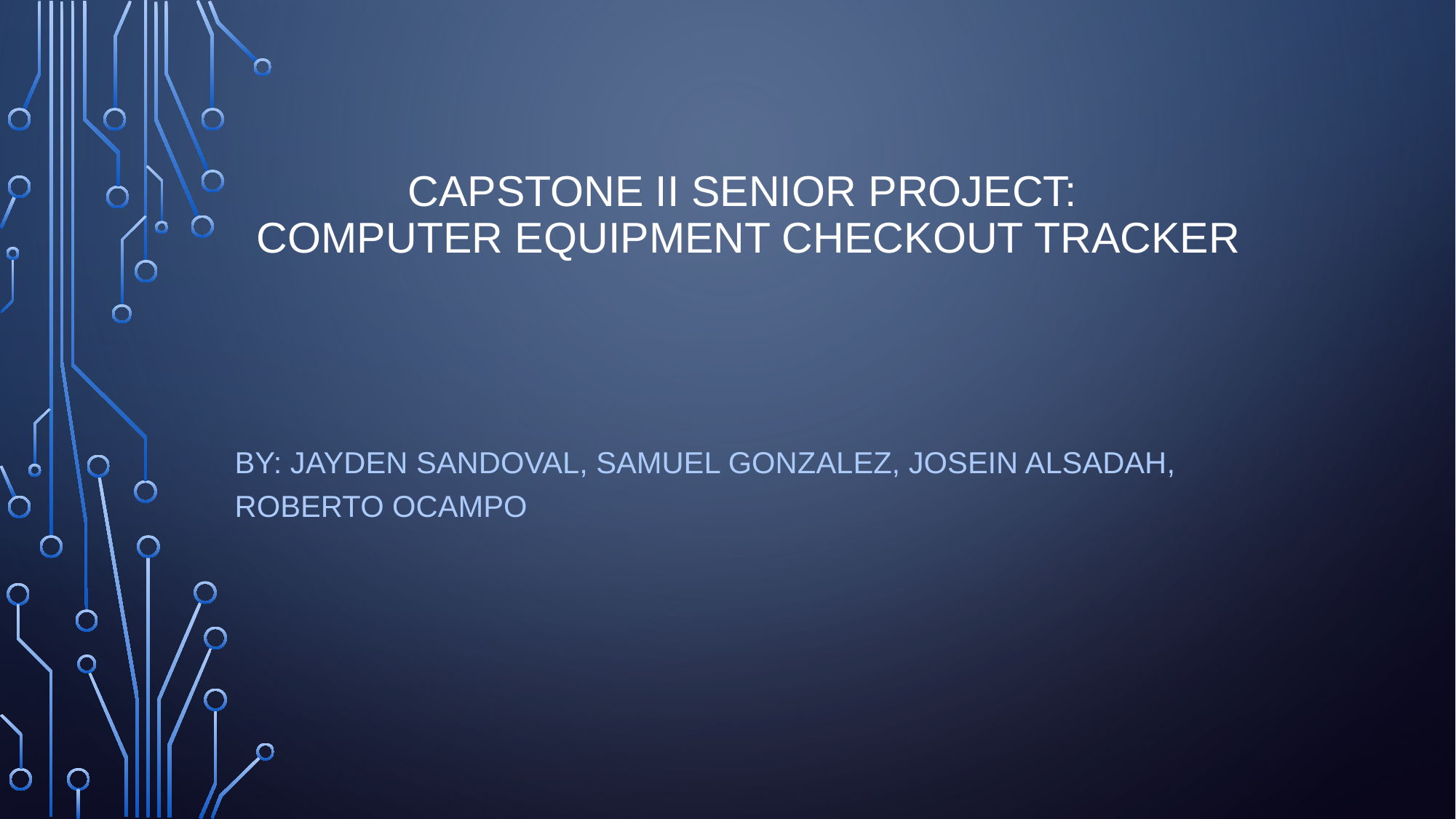

# Capstone ii Senior project: Computer Equipment Checkout Tracker
By: Jayden Sandoval, Samuel Gonzalez, Josein Alsadah, Roberto Ocampo